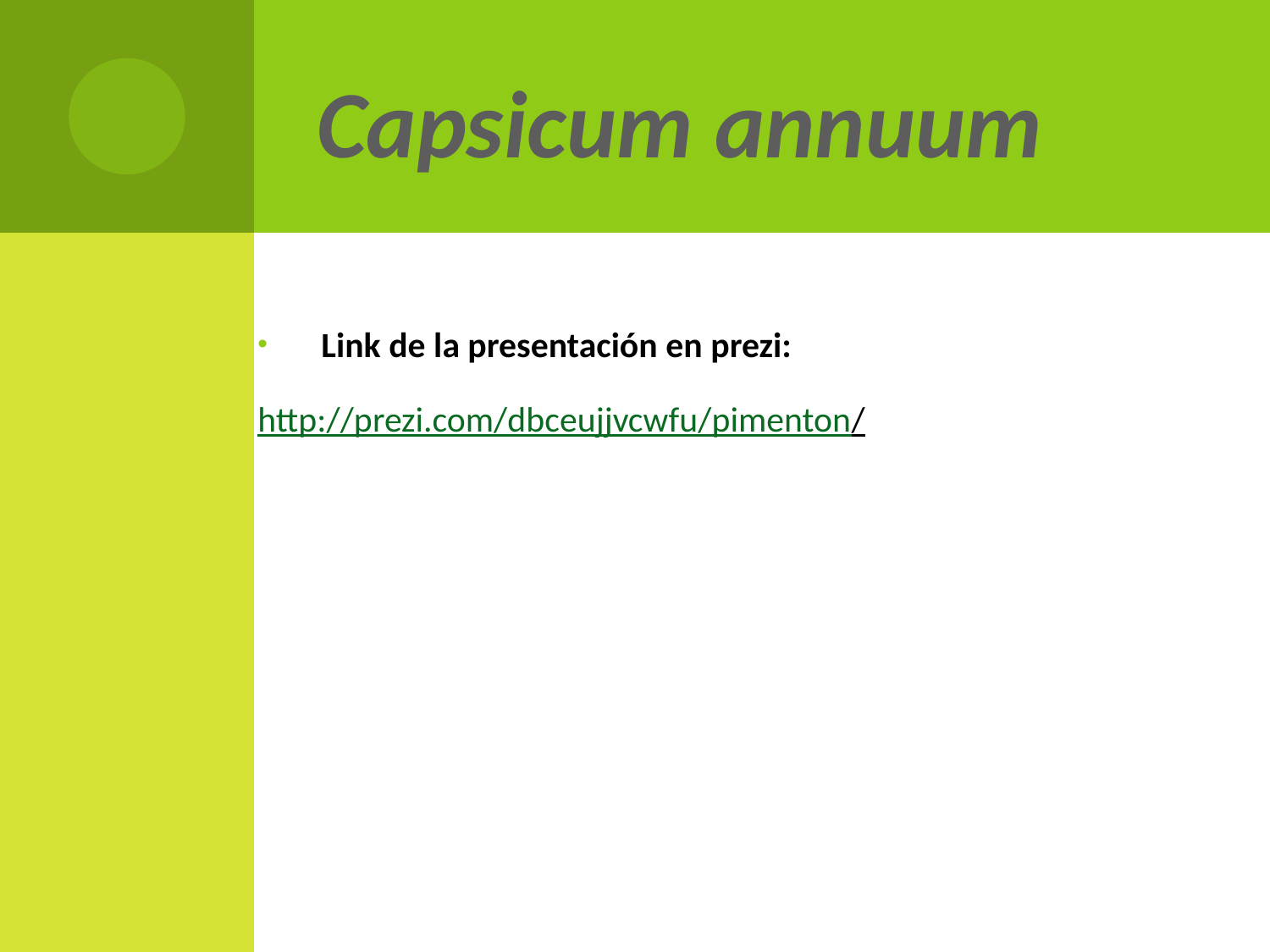

Capsicum annuum
Link de la presentación en prezi:
http://prezi.com/dbceujjvcwfu/pimenton/